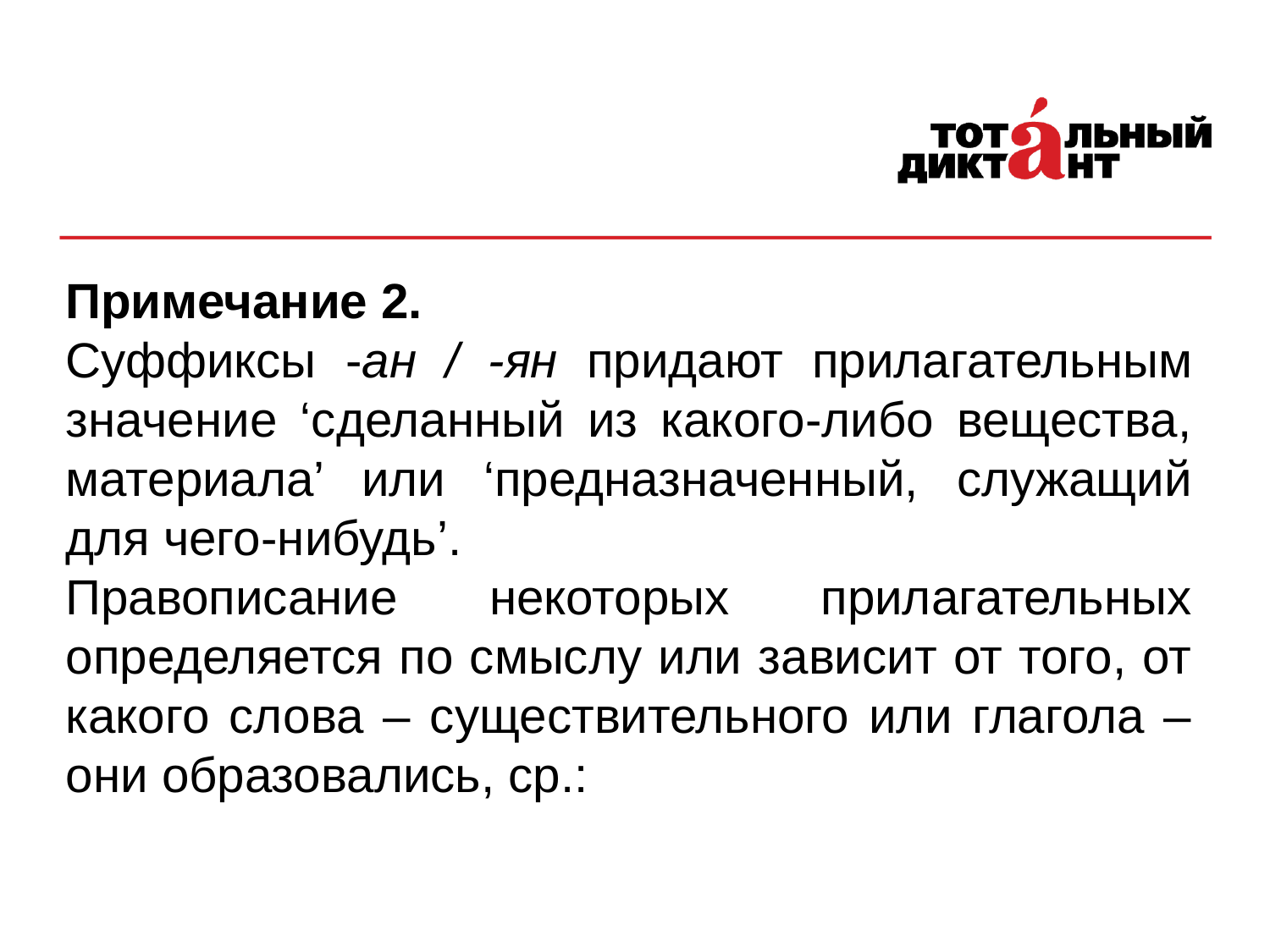

Примечание 2.
Суффиксы -ан / -ян придают прилагательным значение ‘сделанный из какого-либо вещества, материала’ или ‘предназначенный, служащий для чего-нибудь’.
Правописание некоторых прилагательных определяется по смыслу или зависит от того, от какого слова – существительного или глагола – они образовались, ср.: